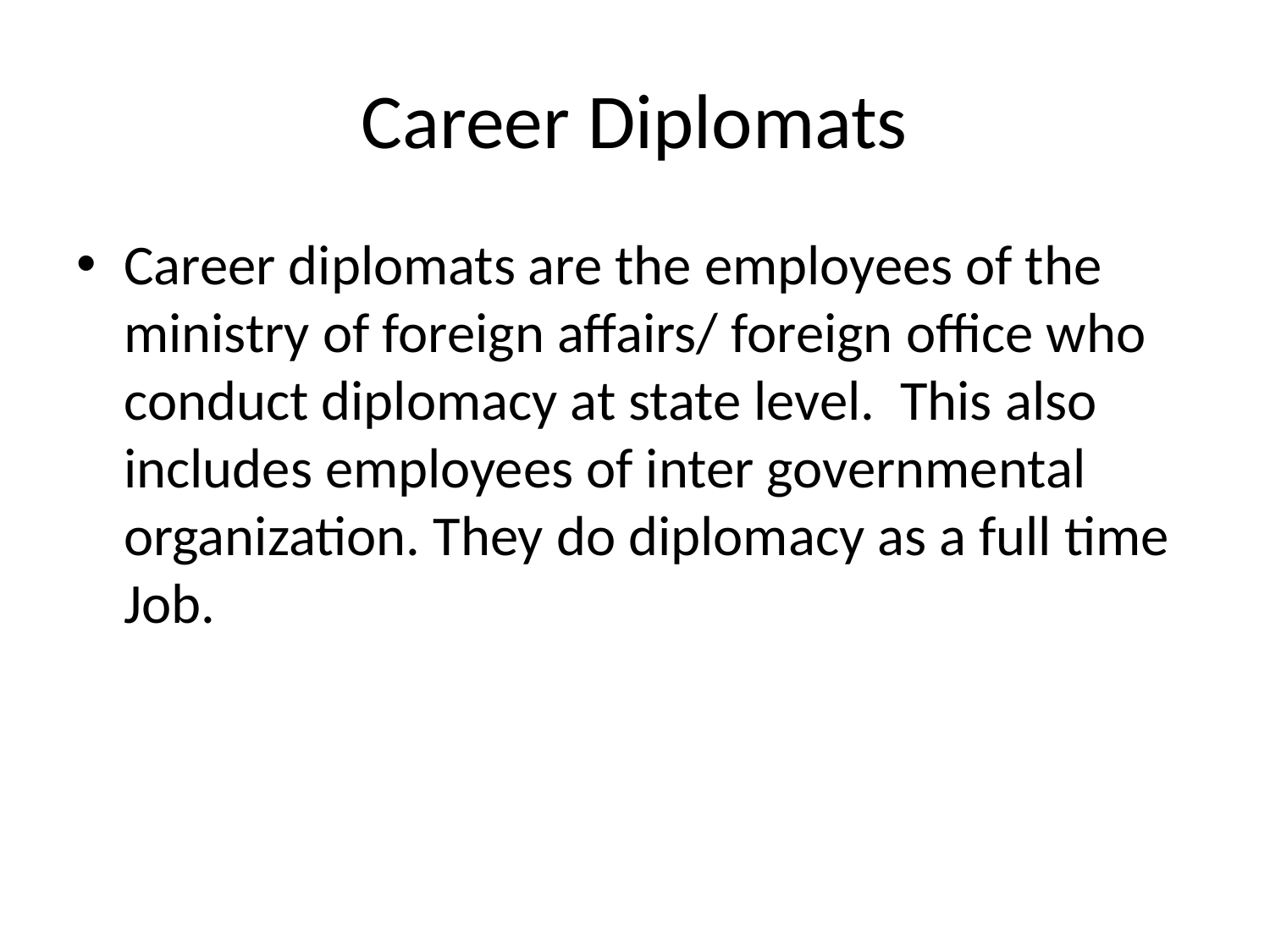

# Career Diplomats
Career diplomats are the employees of the ministry of foreign affairs/ foreign office who  conduct diplomacy at state level.  This also includes employees of inter governmental  organization. They do diplomacy as a full time Job.